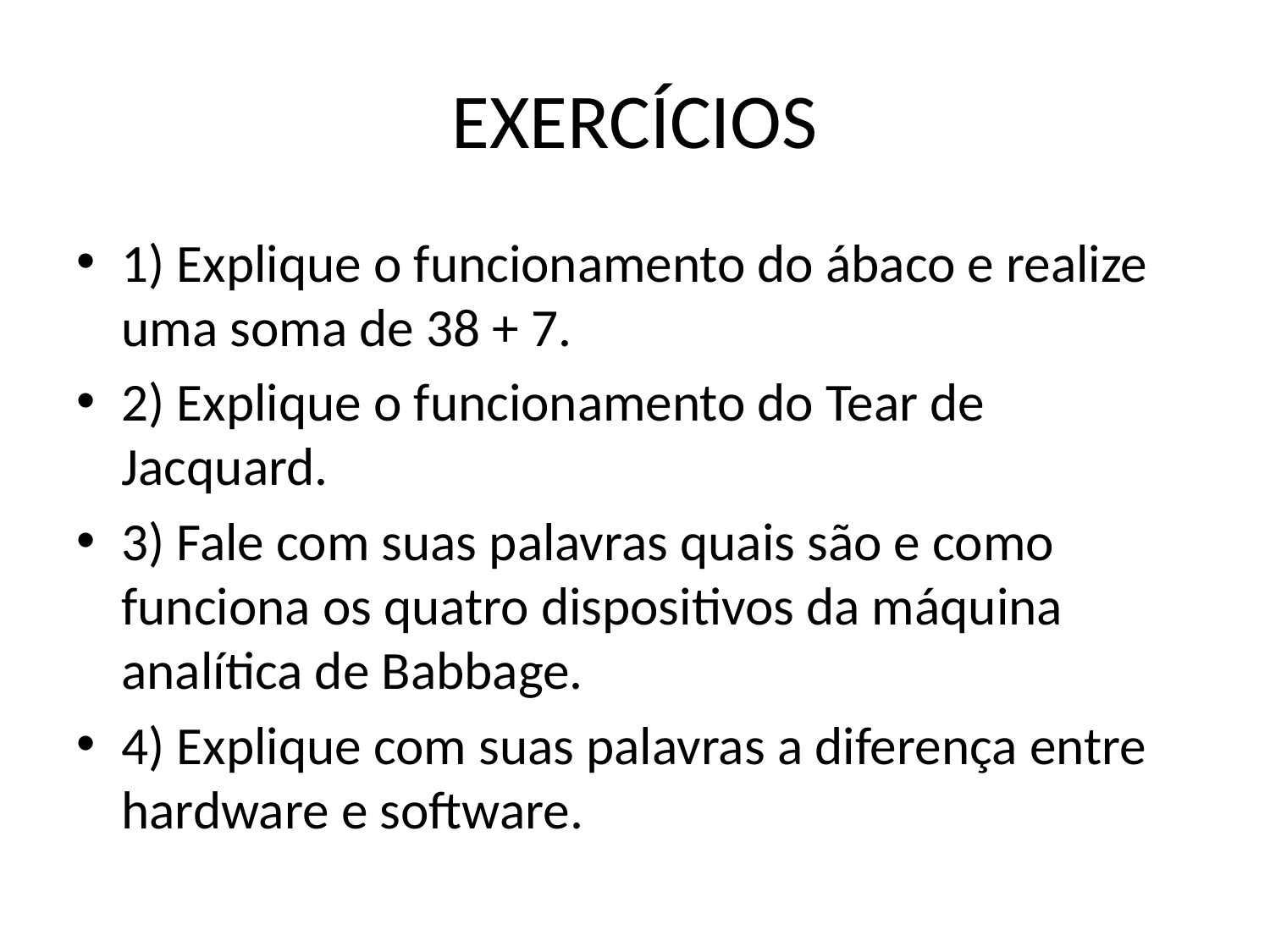

# EXERCÍCIOS
1) Explique o funcionamento do ábaco e realize uma soma de 38 + 7.
2) Explique o funcionamento do Tear de Jacquard.
3) Fale com suas palavras quais são e como funciona os quatro dispositivos da máquina analítica de Babbage.
4) Explique com suas palavras a diferença entre hardware e software.